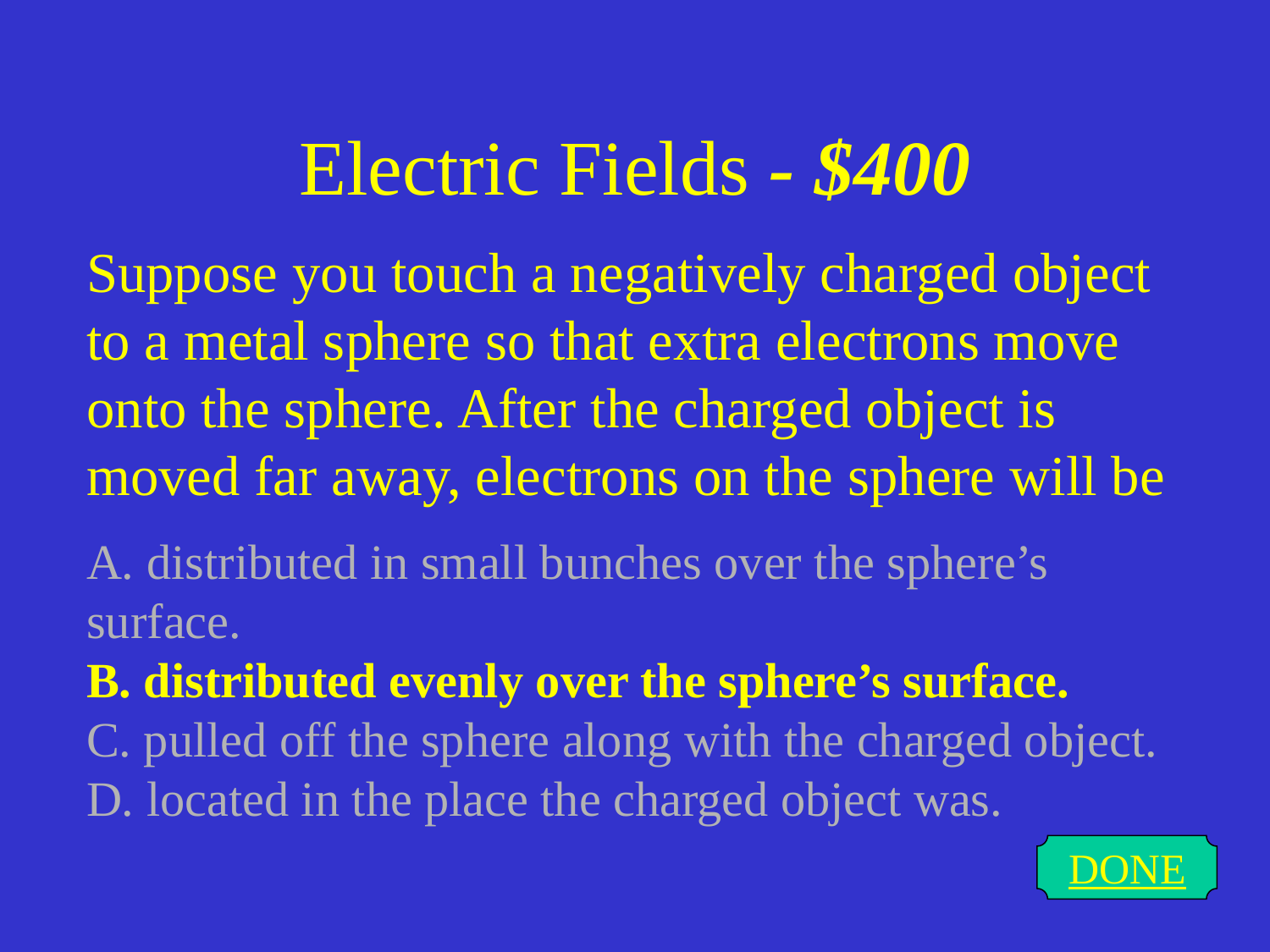

# Electric Fields - $400
Suppose you touch a negatively charged object to a metal sphere so that extra electrons move onto the sphere. After the charged object is moved far away, electrons on the sphere will be

A. distributed in small bunches over the sphere’s surface.
B. distributed evenly over the sphere’s surface.
C. pulled off the sphere along with the charged object.
D. located in the place the charged object was.

DONE